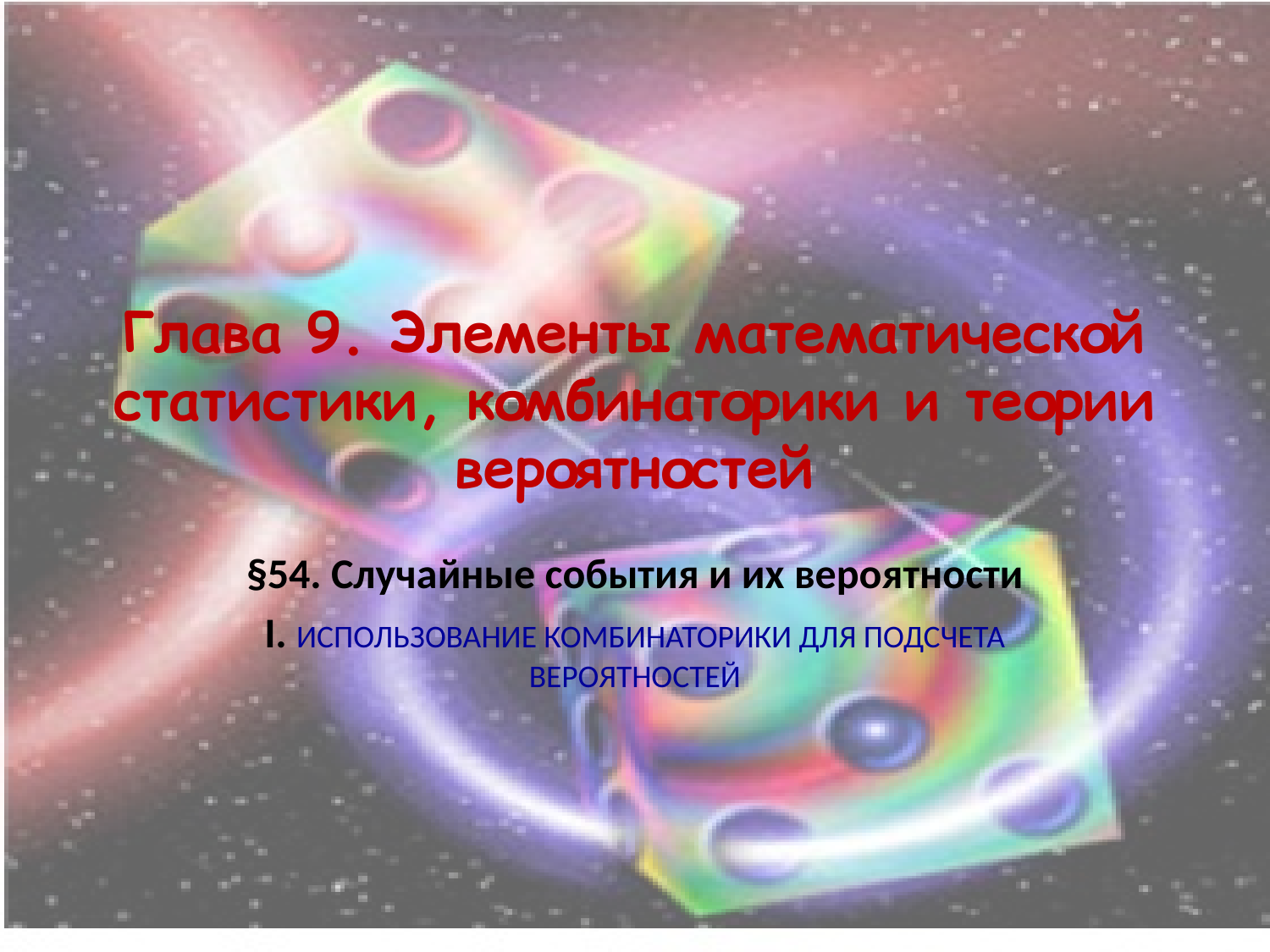

# Глава 9. Элементы математической статистики, комбинаторики и теории вероятностей
§54. Случайные события и их вероятности
I. ИСПОЛЬЗОВАНИЕ КОМБИНАТОРИКИ ДЛЯ ПОДСЧЕТА ВЕРОЯТНОСТЕЙ